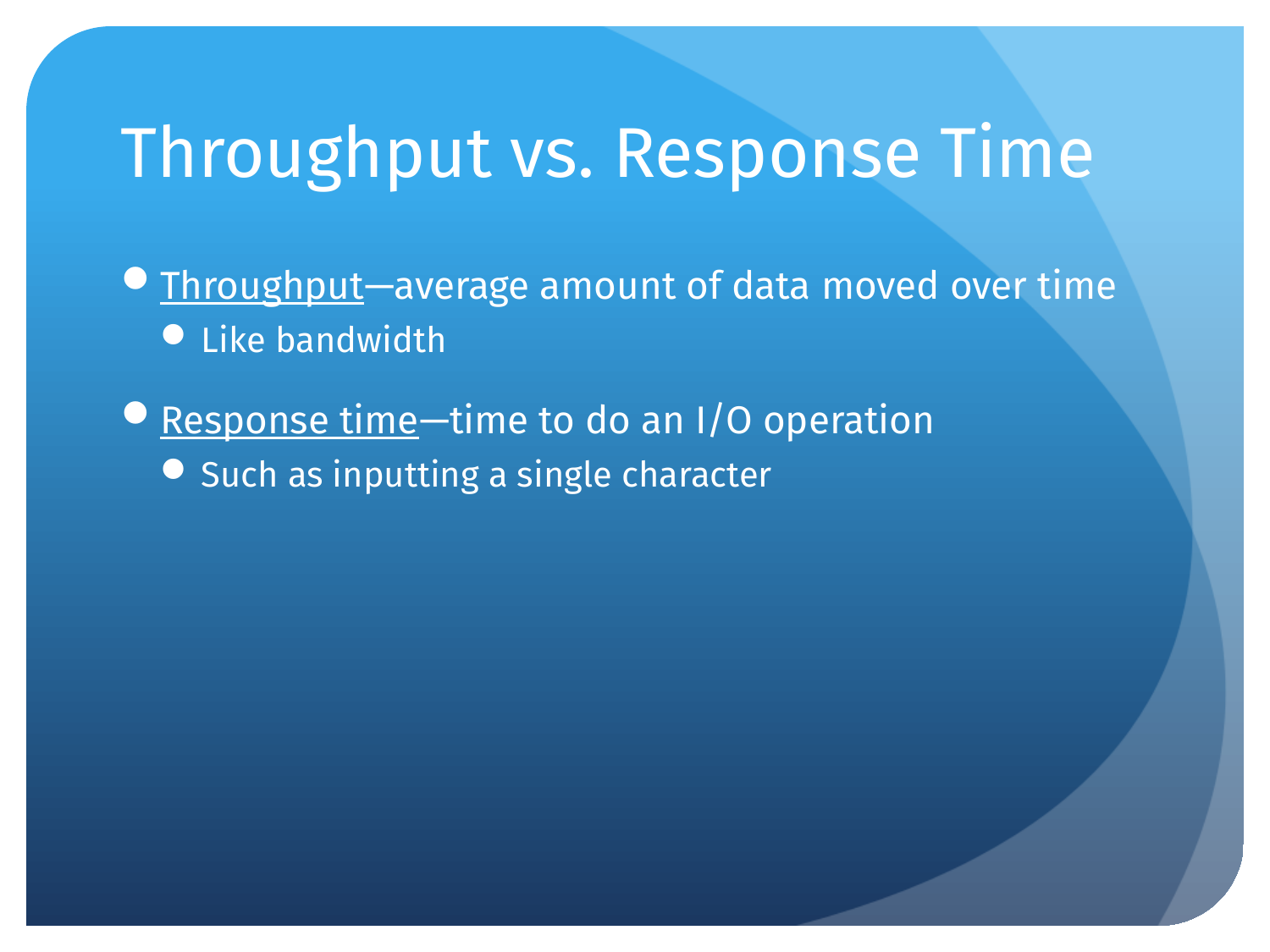

# Throughput vs. Response Time
Throughput—average amount of data moved over time
Like bandwidth
Response time—time to do an I/O operation
Such as inputting a single character